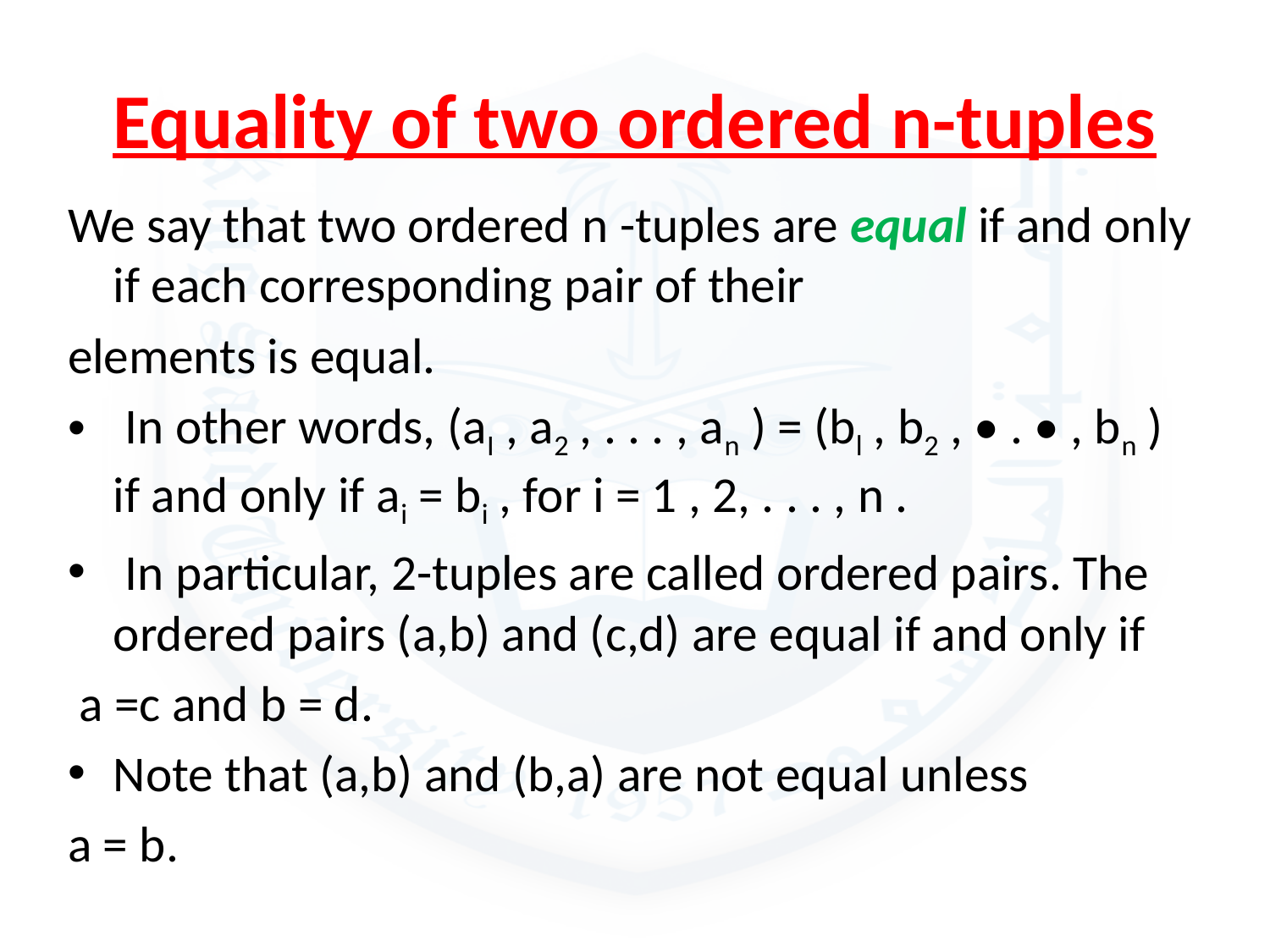

# Equality of two ordered n-tuples
We say that two ordered n -tuples are equal if and only if each corresponding pair of their
elements is equal.
 In other words, (aI , a2 , . . . , an ) = (bl , b2 , • . • , bn )    if and only if ai = bi , for i = 1 , 2, . . . , n .
 In particular, 2-tuples are called ordered pairs. The ordered pairs (a,b) and (c,d) are equal if and only if
 a =c and b = d.
Note that (a,b) and (b,a) are not equal unless
a = b.